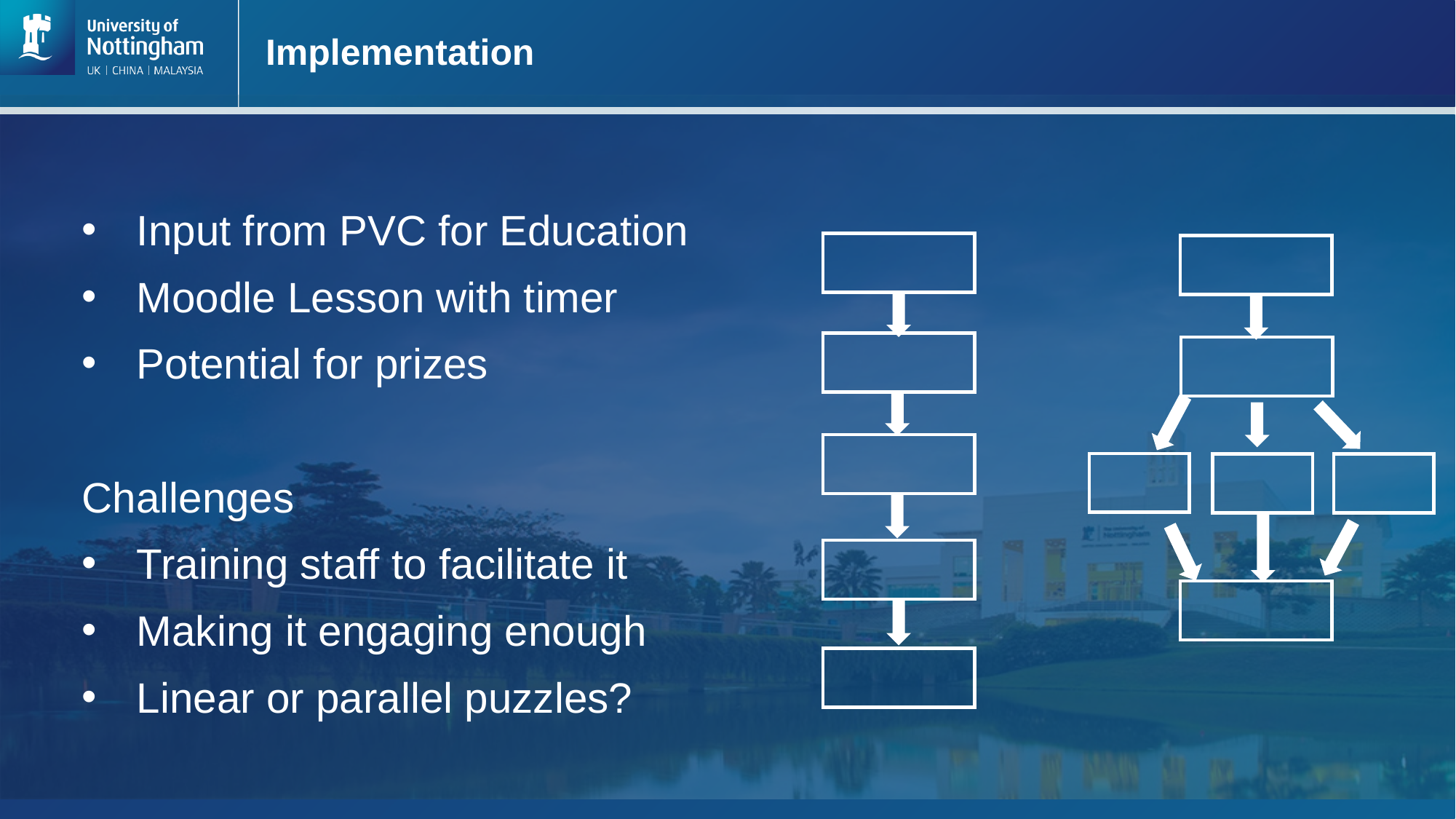

# Implementation

Input from PVC for Education
Moodle Lesson with timer
Potential for prizes

Challenges
Training staff to facilitate it
Making it engaging enough
Linear or parallel puzzles?